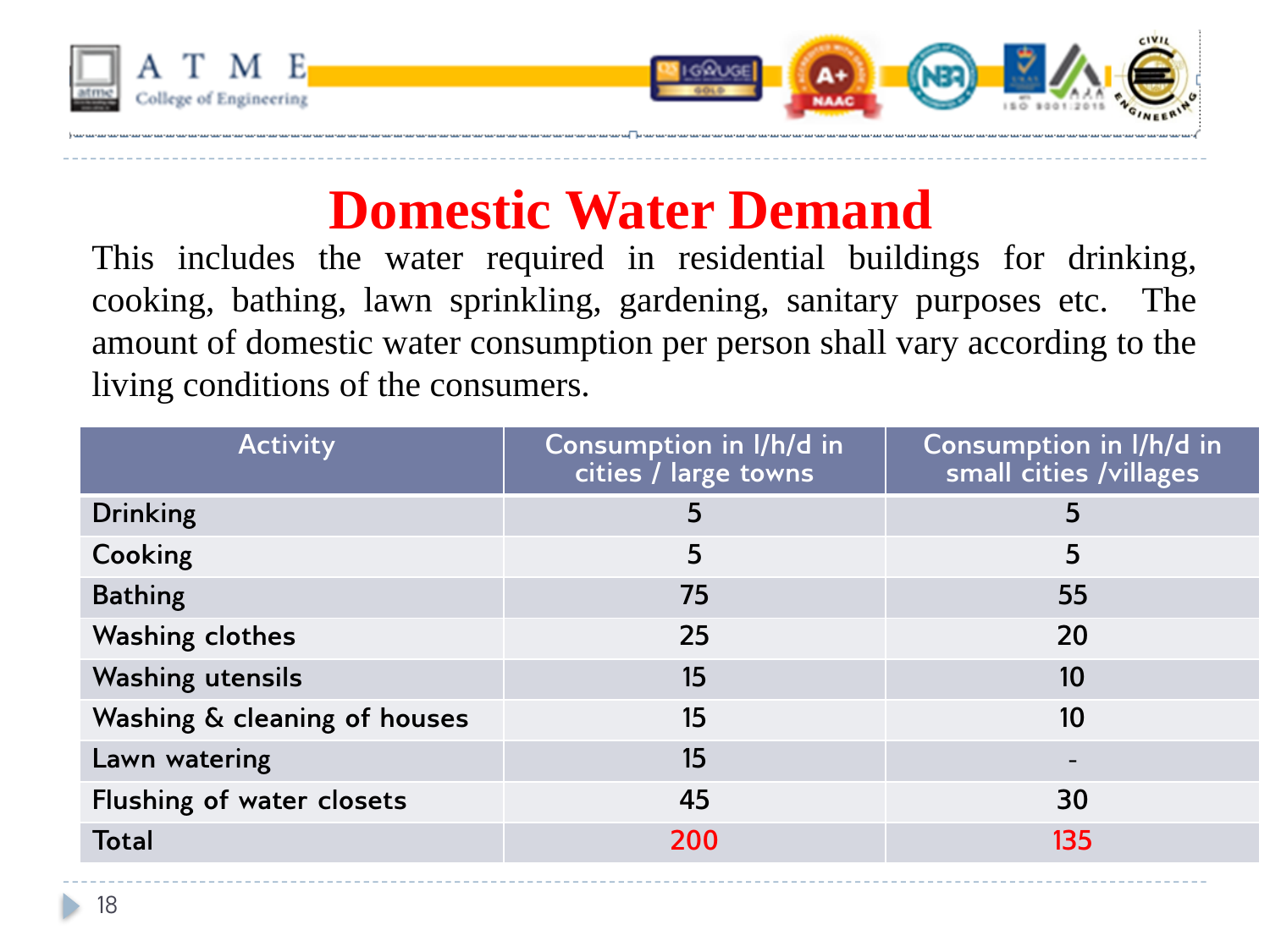

# Domestic Water Demand
This includes the water required in residential buildings for drinking, cooking, bathing, lawn sprinkling, gardening, sanitary purposes etc.  The amount of domestic water consumption per person shall vary according to the living conditions of the consumers.
| Activity | Consumption in l/h/d in cities / large towns | Consumption in l/h/d in small cities /villages |
| --- | --- | --- |
| Drinking | 5 | 5 |
| Cooking | 5 | 5 |
| Bathing | 75 | 55 |
| Washing clothes | 25 | 20 |
| Washing utensils | 15 | 10 |
| Washing & cleaning of houses | 15 | 10 |
| Lawn watering | 15 | - |
| Flushing of water closets | 45 | 30 |
| Total | 200 | 135 |
18